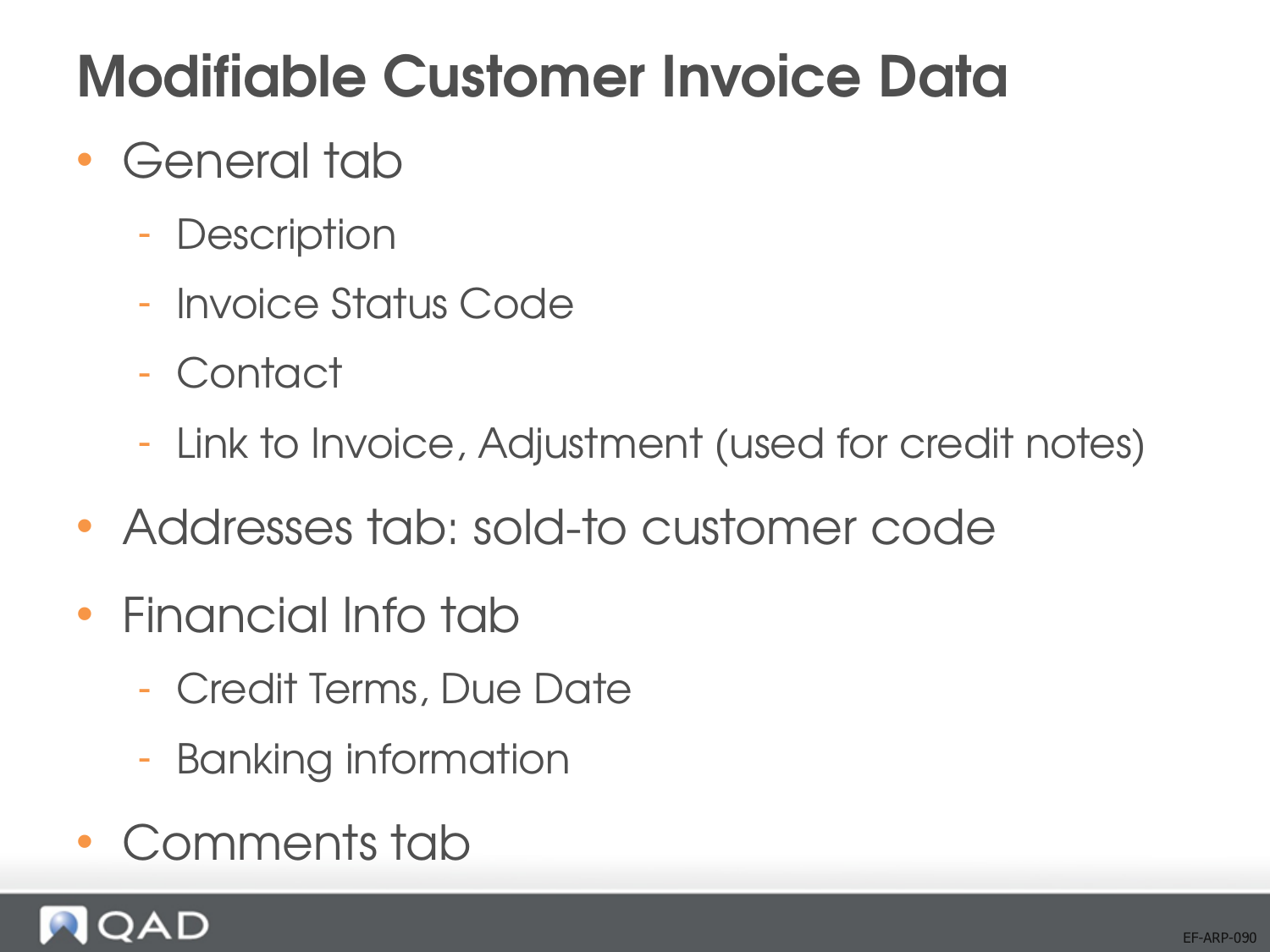

# Modifiable Customer Invoice Data
General tab
Description
Invoice Status Code
Contact
Link to Invoice, Adjustment (used for credit notes)
Addresses tab: sold-to customer code
Financial Info tab
Credit Terms, Due Date
Banking information
Comments tab
EF-ARP-090